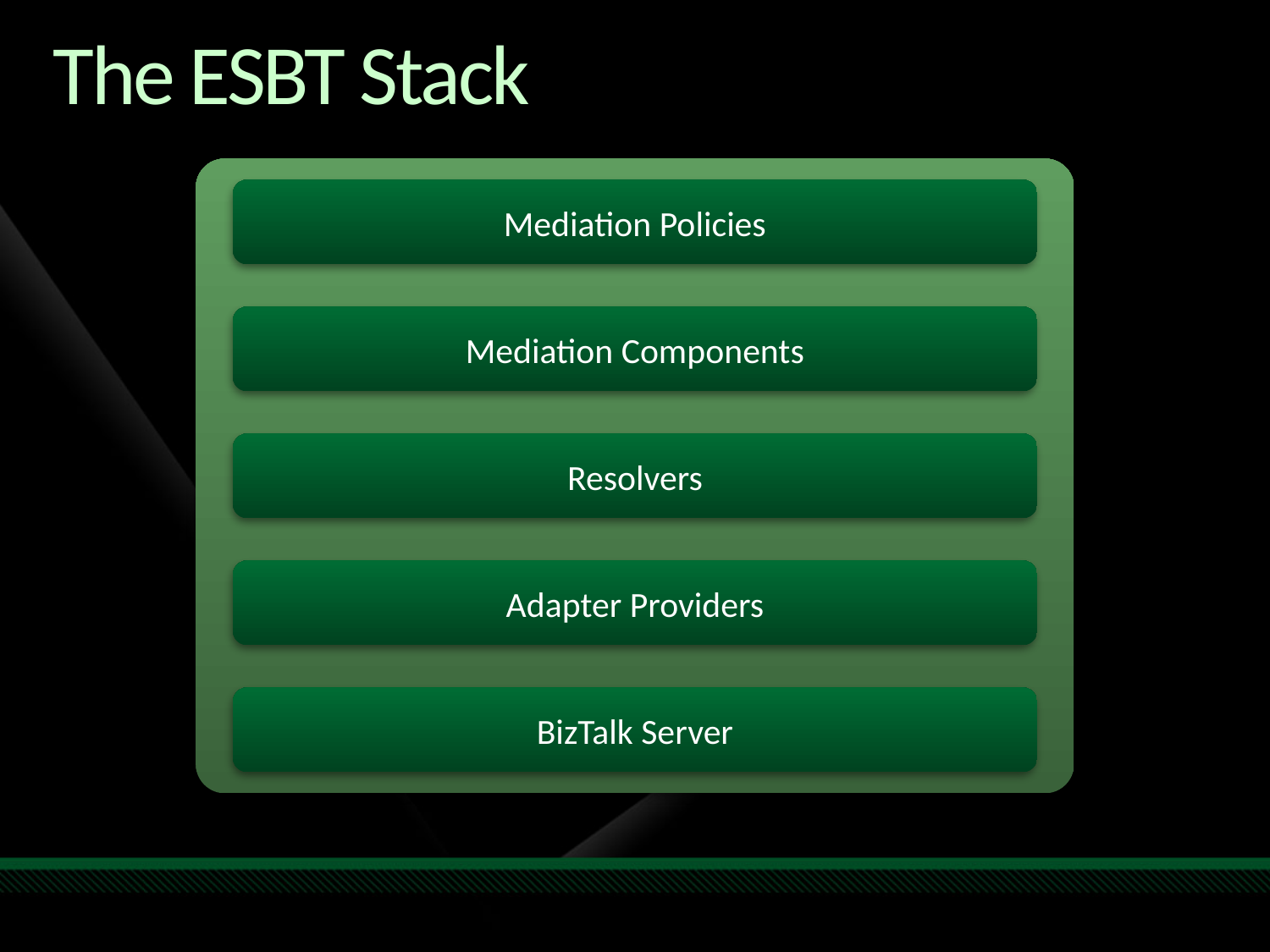

# The ESBT Stack

Mediation Policies
Mediation Components
Resolvers
Adapter Providers
BizTalk Server